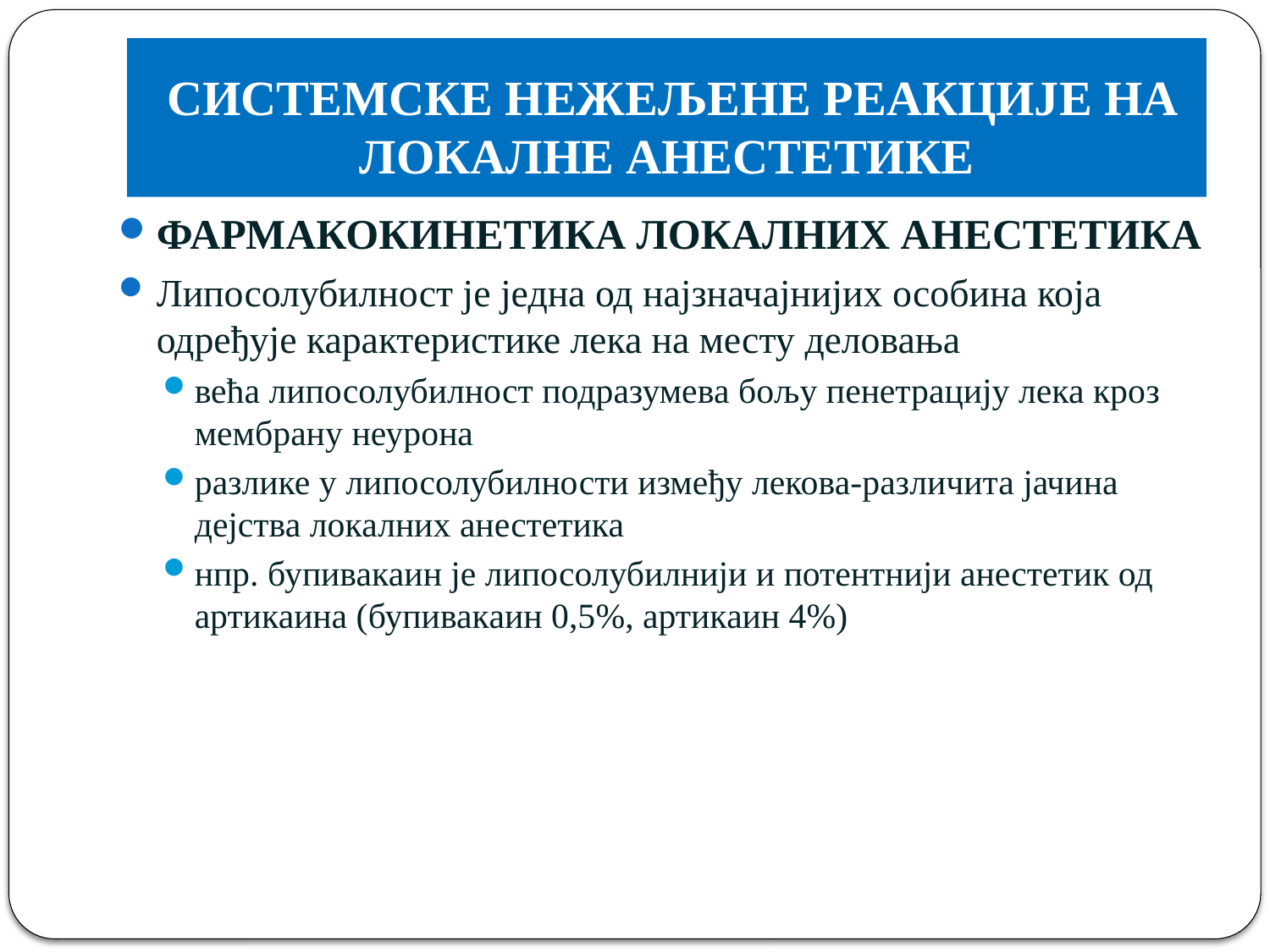

# СИСТЕМСКЕ НЕЖЕЉЕНЕ РЕАКЦИЈЕ НА ЛОКАЛНЕ АНЕСТЕТИКЕ
ФАРМАКОКИНЕТИКА ЛОКАЛНИХ АНЕСТЕТИКА
Липосолубилност је једна од најзначајнијих особина која одређује карактеристике лека на месту деловања
већа липосолубилност подразумева бољу пенетрацију лека кроз мембрану неурона
разлике у липосолубилности између лекова-различита јачина дејства локалних анестетика
нпр. бупивакаин је липосолубилнији и потентнији анестетик од артикаина (бупивакаин 0,5%, артикаин 4%)